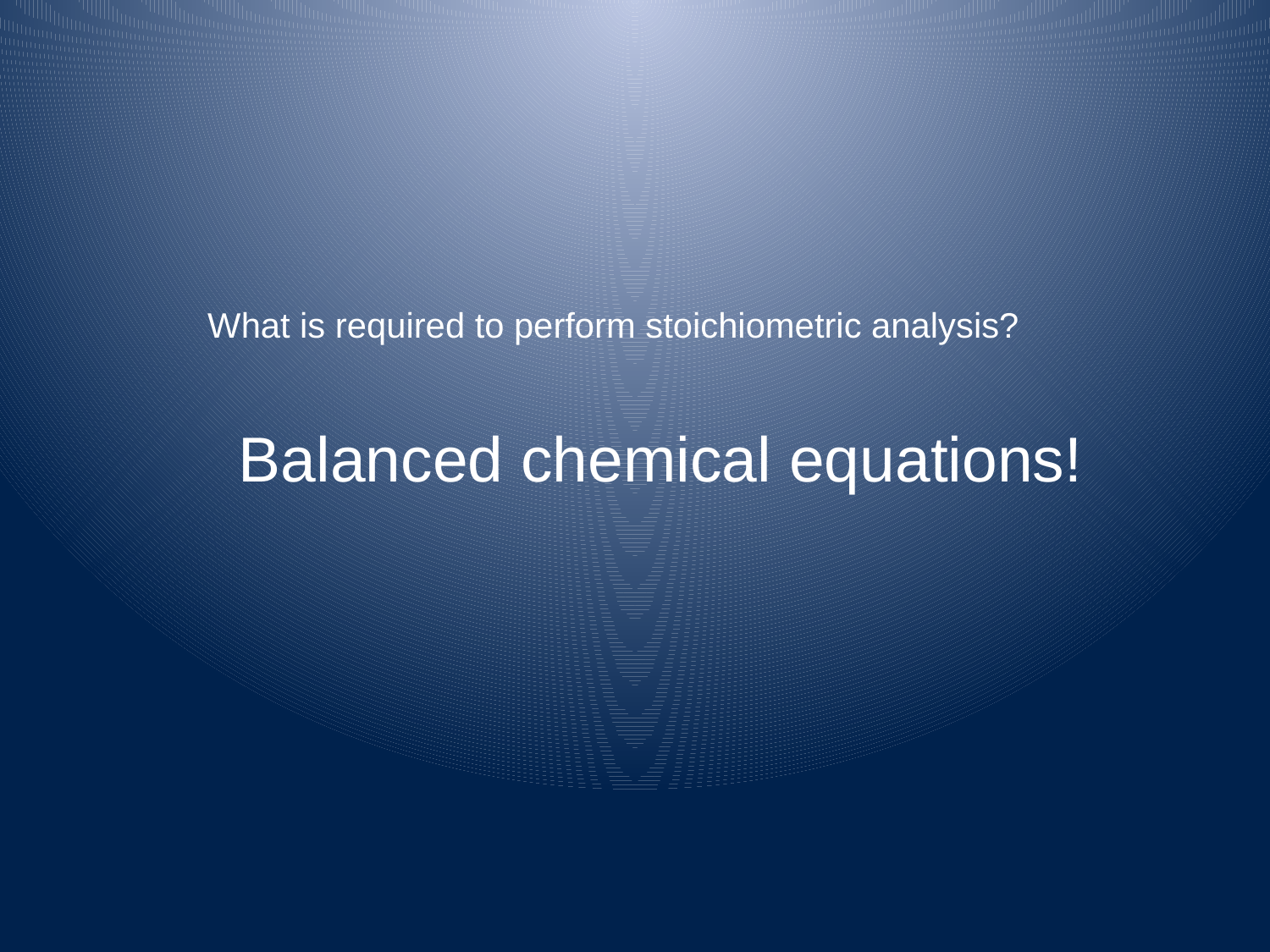

What is required to perform stoichiometric analysis?
Balanced chemical equations!